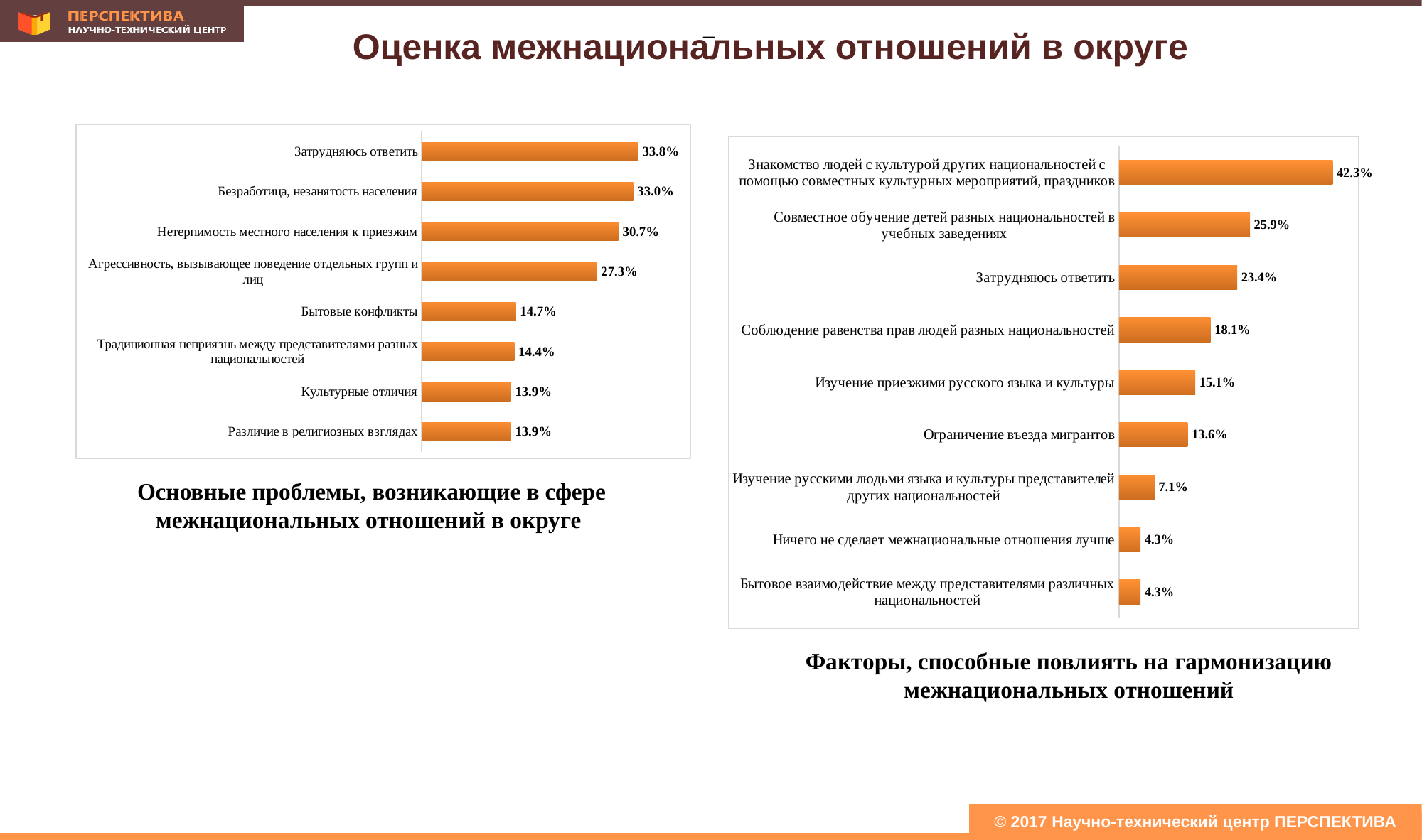

Оценка межнациональных отношений в округе

–

### Chart

| Category |  |
|---|---|
| Различие в религиозных взглядах | 0.13917525773195877 |
| Культурные отличия | 0.13917525773195877 |
| Традиционная неприязнь между представителями разных национальностей | 0.1443298969072165 |
| Бытовые конфликты | 0.14690721649484537 |
| Агрессивность, вызывающее поведение отдельных групп и лиц | 0.27319587628865977 |
| Нетерпимость местного населения к приезжим | 0.30670103092783507 |
| Безработица, незанятость населения | 0.3298969072164948 |
| Затрудняюсь ответить | 0.3376288659793814 |

### Chart

| Category |  |
|---|---|
| Бытовое взаимодействие между представителями различных национальностей | 0.042821158690176324 |
| Ничего не сделает межнациональные отношения лучше | 0.042821158690176324 |
| Изучение русскими людьми языка и культуры представителей других национальностей | 0.07052896725440806 |
| Ограничение въезда мигрантов | 0.13602015113350124 |
| Изучение приезжими русского языка и культуры | 0.15113350125944586 |
| Соблюдение равенства прав людей разных национальностей | 0.181360201511335 |
| Затрудняюсь ответить | 0.23425692695214106 |
| Совместное обучение детей разных национальностей в учебных заведениях | 0.2594458438287154 |
| Знакомство людей с культурой других национальностей с помощью совместных культурных мероприятий, праздников | 0.4231738035264484 |
Основные проблемы, возникающие в сфере межнациональных отношений в округе
Факторы, способные повлиять на гармонизацию межнациональных отношений
© 2017 Научно-технический центр ПЕРСПЕКТИВА